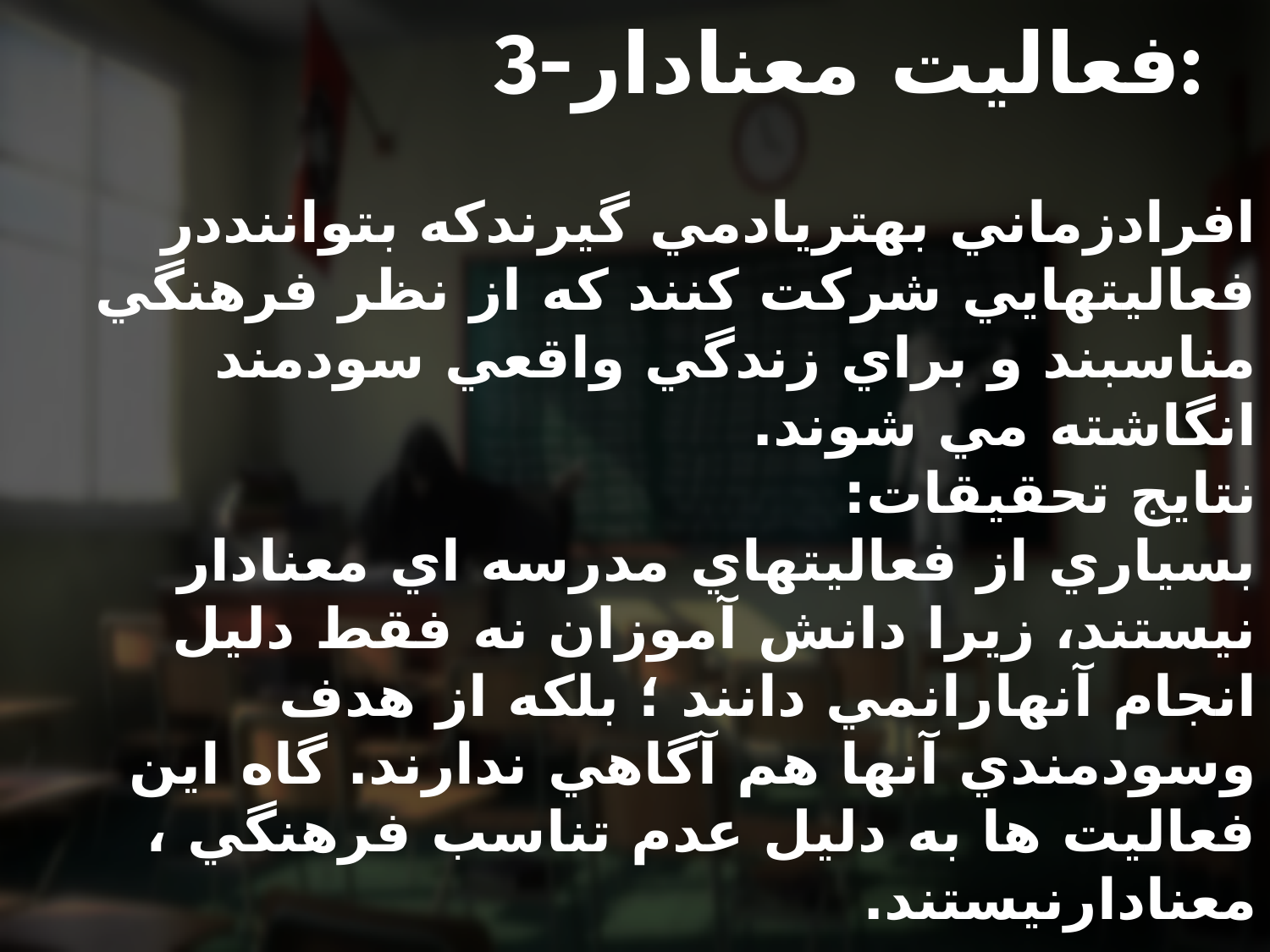

# 3-فعاليت معنادار:
افرادزماني بهتريادمي گيرندكه بتواننددر فعاليتهايي شركت كنند كه از نظر فرهنگي مناسبند و براي زندگي واقعي سودمند انگاشته مي شوند.
نتايج تحقيقات:
بسياري از فعاليتهاي مدرسه اي معنادار نيستند، زيرا دانش آموزان نه فقط دليل انجام آنهارانمي دانند ؛ بلكه از هدف وسودمندي آنها هم آگاهي ندارند. گاه اين فعاليت ها به دليل عدم تناسب فرهنگي ، معنادارنيستند.